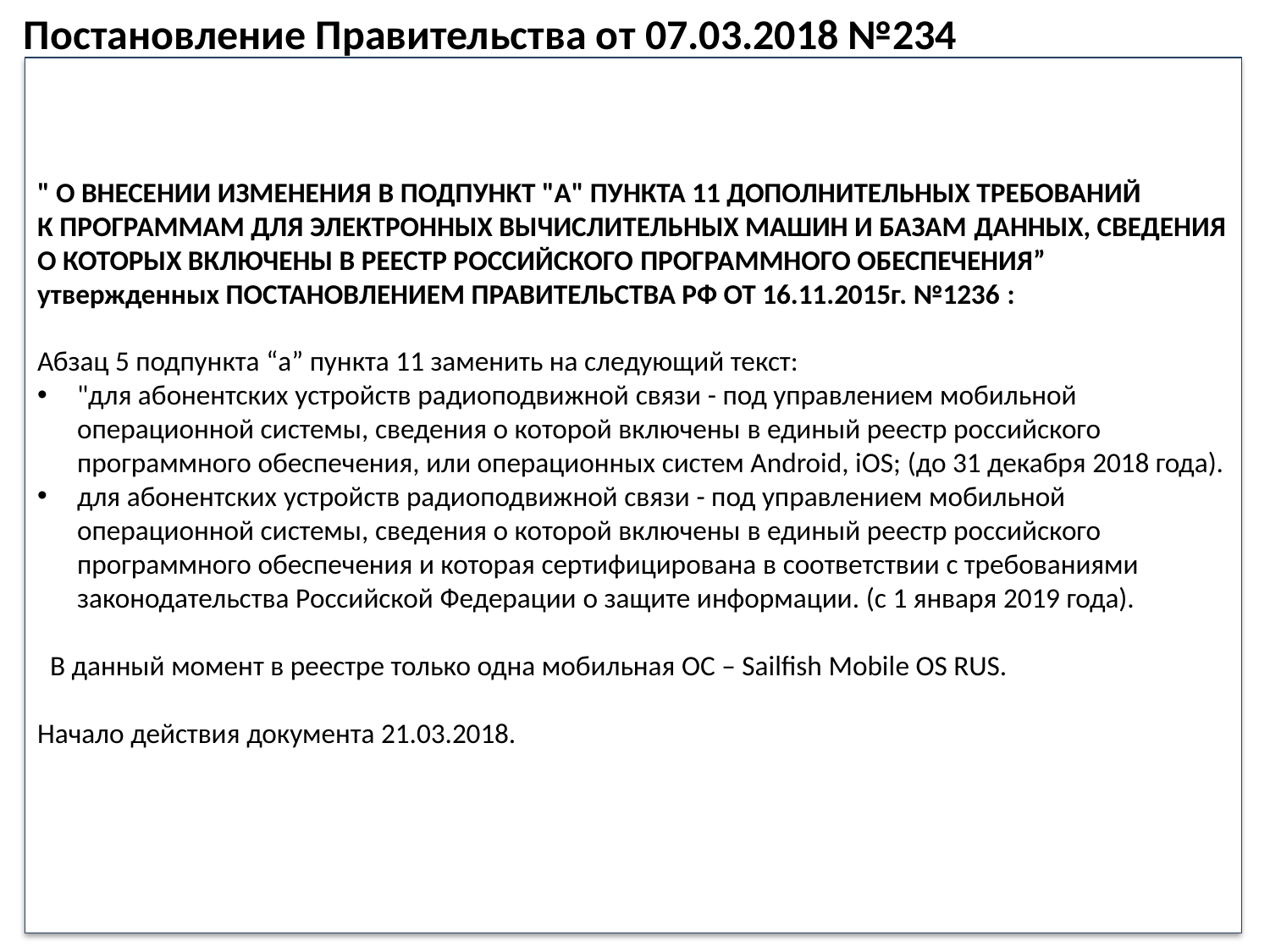

Постановление Правительства от 07.03.2018 №234
" О ВНЕСЕНИИ ИЗМЕНЕНИЯ В ПОДПУНКТ "А" ПУНКТА 11 ДОПОЛНИТЕЛЬНЫХ ТРЕБОВАНИЙ
К ПРОГРАММАМ ДЛЯ ЭЛЕКТРОННЫХ ВЫЧИСЛИТЕЛЬНЫХ МАШИН И БАЗАМ ДАННЫХ, СВЕДЕНИЯ О КОТОРЫХ ВКЛЮЧЕНЫ В РЕЕСТР РОССИЙСКОГО ПРОГРАММНОГО ОБЕСПЕЧЕНИЯ”  утвержденных ПОСТАНОВЛЕНИЕМ ПРАВИТЕЛЬСТВА РФ ОТ 16.11.2015г. №1236 :

Абзац 5 подпункта “a” пункта 11 заменить на следующий текст:
"для абонентских устройств радиоподвижной связи - под управлением мобильной операционной системы, сведения о которой включены в единый реестр российского программного обеспечения, или операционных систем Android, iOS; (до 31 декабря 2018 года).
для абонентских устройств радиоподвижной связи - под управлением мобильной операционной системы, сведения о которой включены в единый реестр российского программного обеспечения и которая сертифицирована в соответствии с требованиями законодательства Российской Федерации о защите информации. (с 1 января 2019 года).

  В данный момент в реестре только одна мобильная ОС – Sailfish Mobile OS RUS.

Начало действия документа 21.03.2018.

35